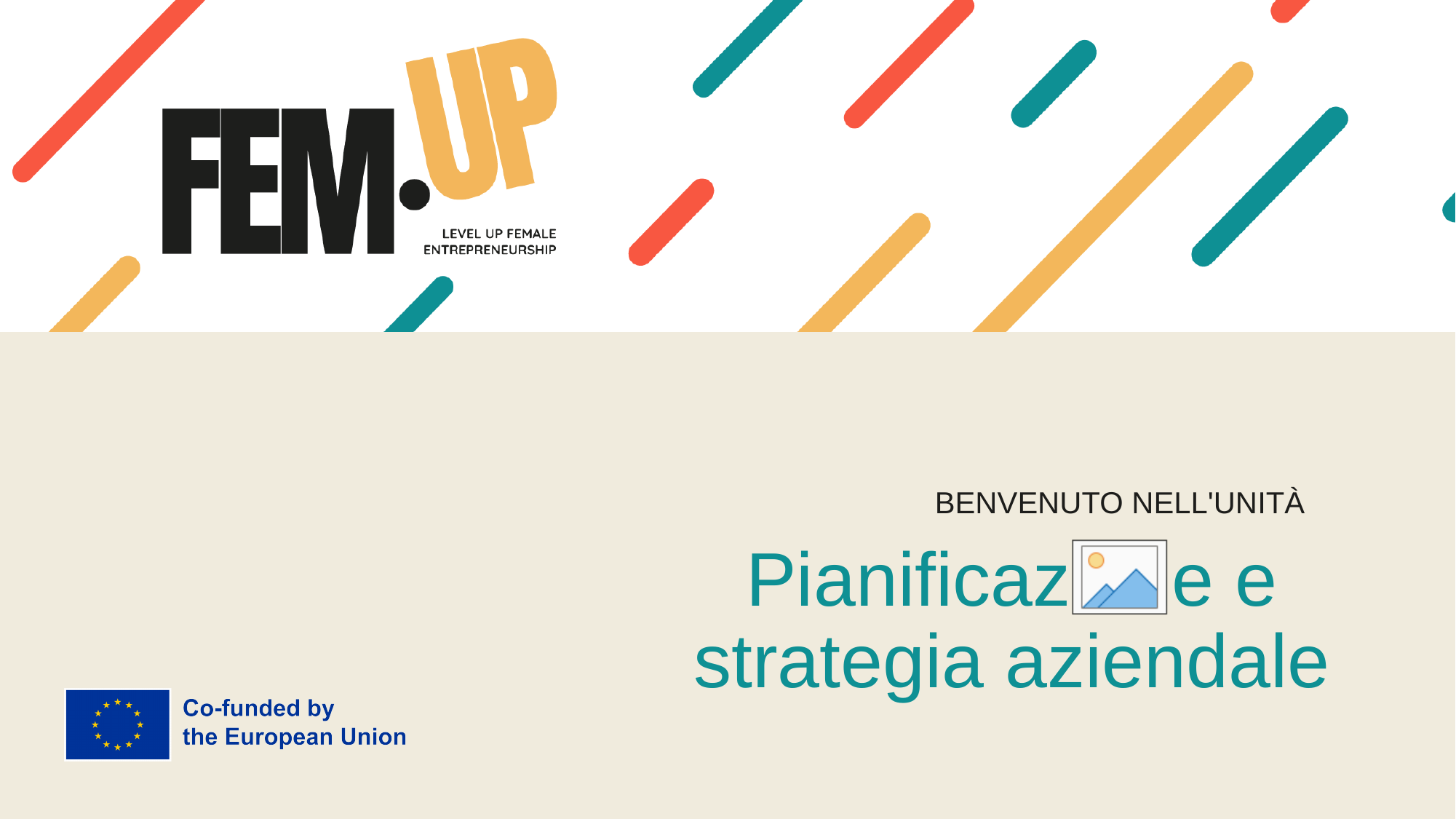

# Pianificazione e strategia aziendale
BENVENUTO NELL'UNITÀ